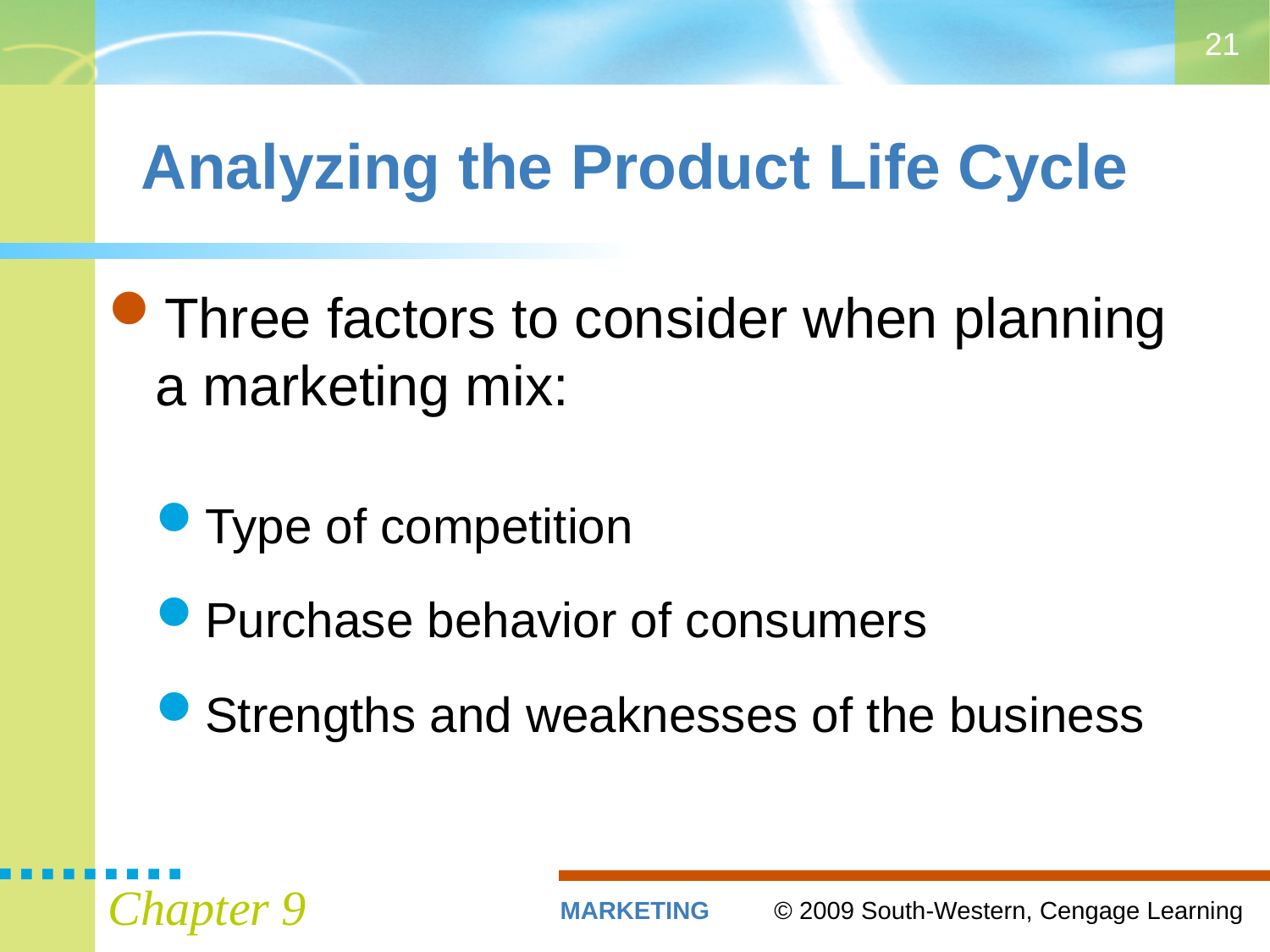

21
# Analyzing the Product Life Cycle
Three factors to consider when planning a marketing mix:
Type of competition
Purchase behavior of consumers
Strengths and weaknesses of the business
Chapter 9